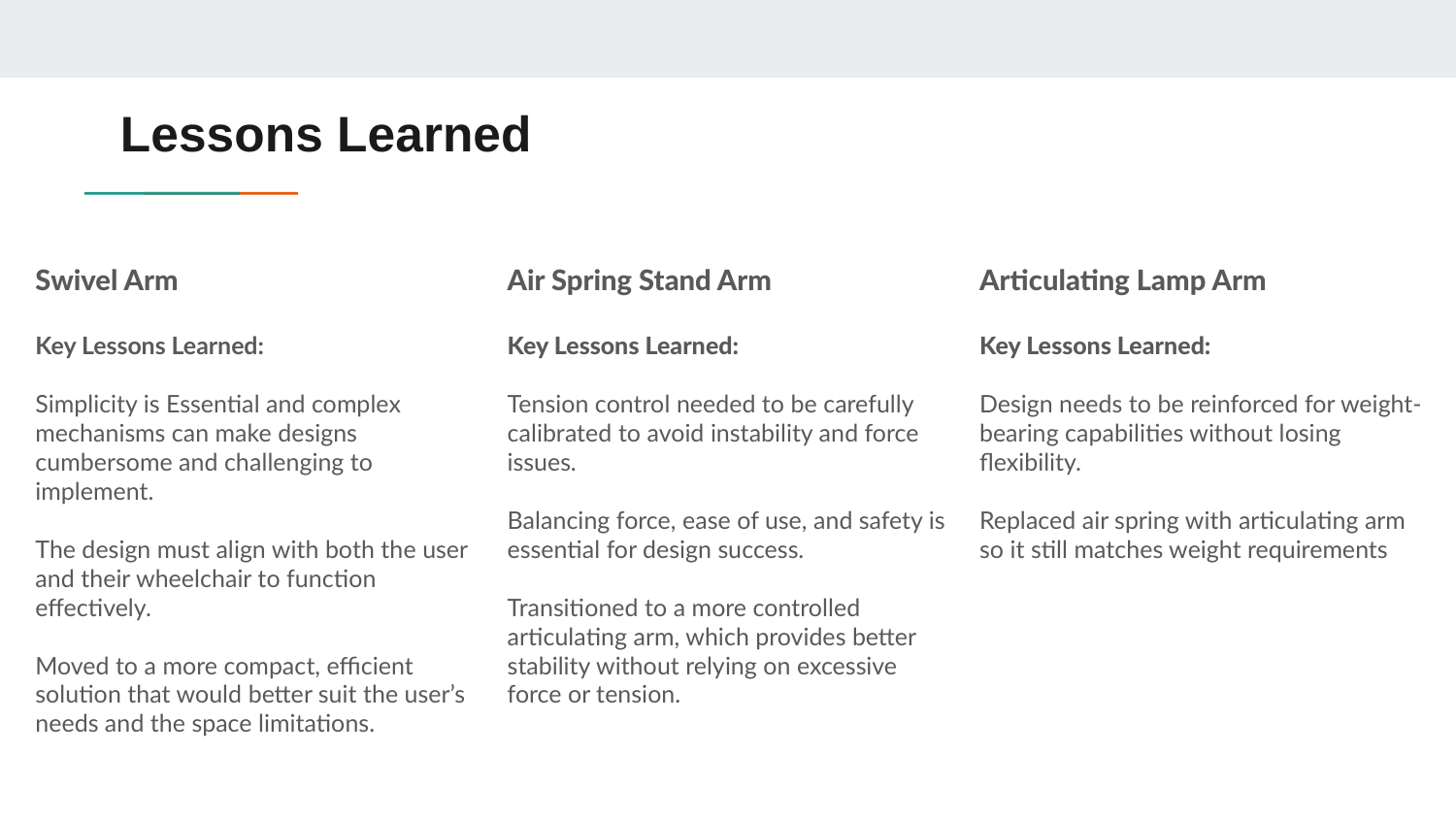

# Lessons Learned
Swivel Arm

Key Lessons Learned:

Simplicity is Essential and complex mechanisms can make designs cumbersome and challenging to implement.

The design must align with both the user and their wheelchair to function effectively.

Moved to a more compact, efficient solution that would better suit the user’s needs and the space limitations.

Air Spring Stand Arm

Key Lessons Learned:

Tension control needed to be carefully calibrated to avoid instability and force issues.

Balancing force, ease of use, and safety is essential for design success.

Transitioned to a more controlled articulating arm, which provides better stability without relying on excessive force or tension.

Articulating Lamp Arm

Key Lessons Learned:

Design needs to be reinforced for weight-bearing capabilities without losing flexibility.

Replaced air spring with articulating arm so it still matches weight requirements